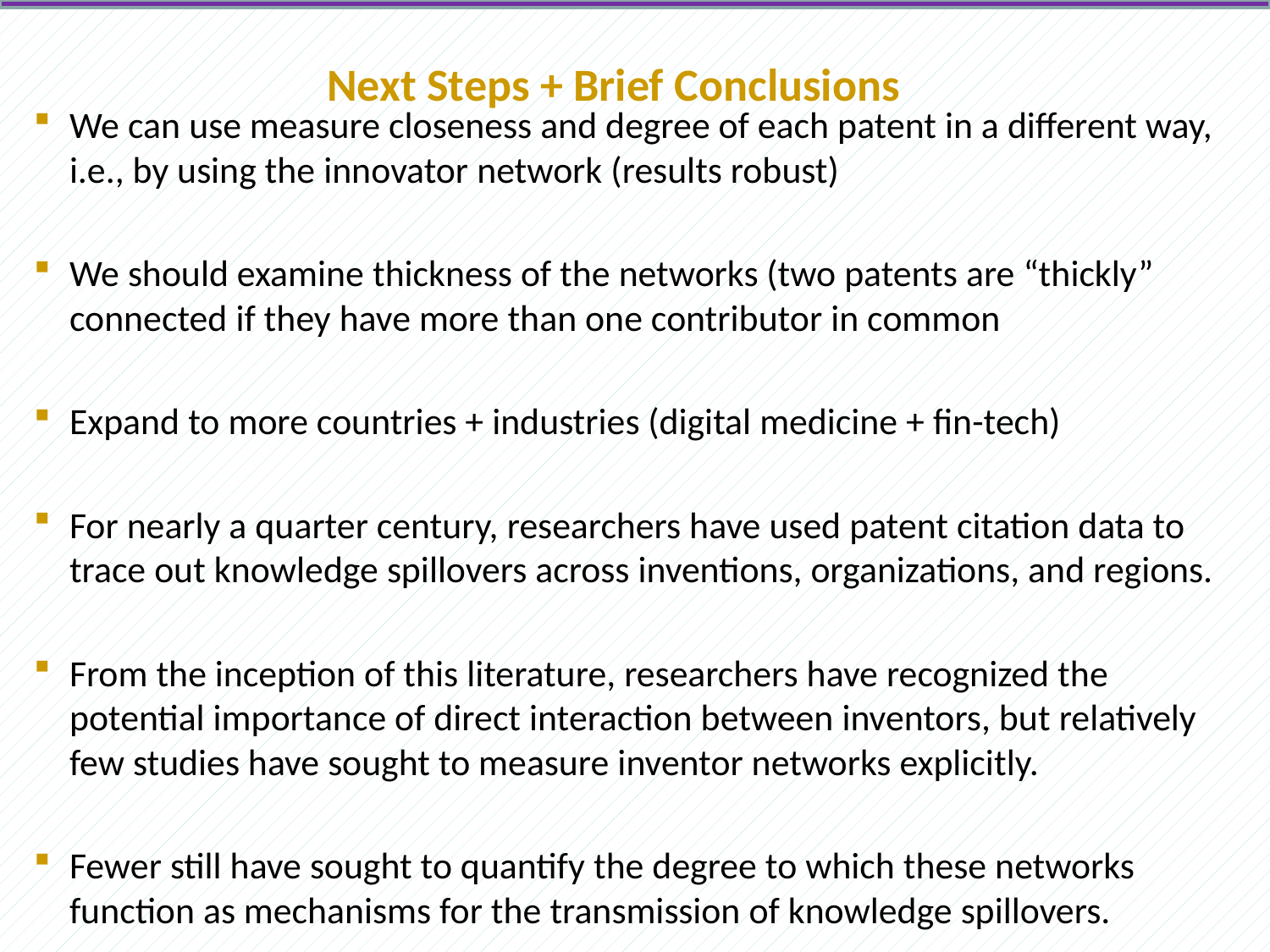

# Next Steps + Brief Conclusions
We can use measure closeness and degree of each patent in a different way, i.e., by using the innovator network (results robust)

We should examine thickness of the networks (two patents are “thickly” connected if they have more than one contributor in common

Expand to more countries + industries (digital medicine + fin-tech)

For nearly a quarter century, researchers have used patent citation data to trace out knowledge spillovers across inventions, organizations, and regions.

From the inception of this literature, researchers have recognized the potential importance of direct interaction between inventors, but relatively few studies have sought to measure inventor networks explicitly.

Fewer still have sought to quantify the degree to which these networks function as mechanisms for the transmission of knowledge spillovers.